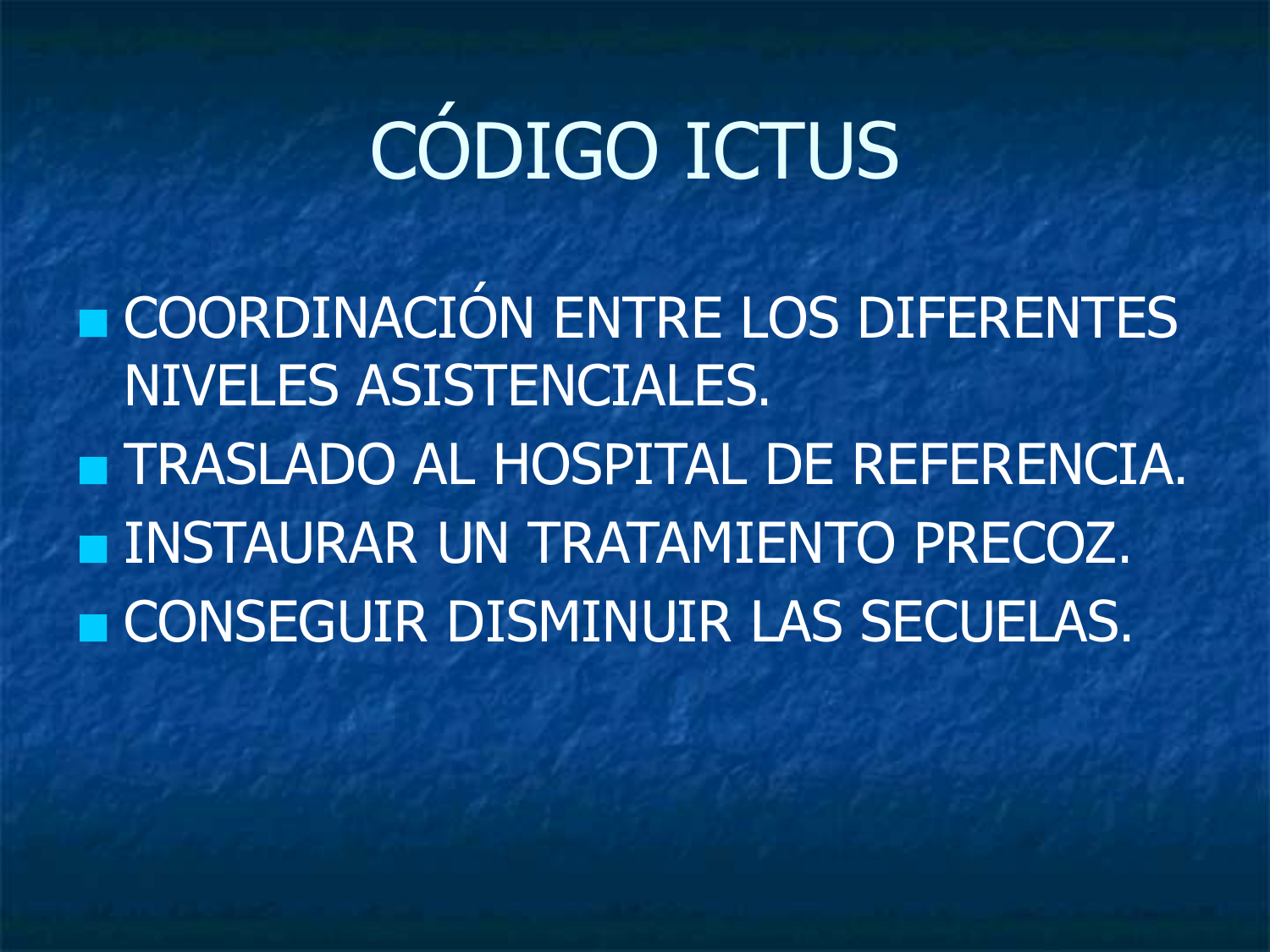

# CÓDIGO ICTUS
COORDINACIÓN ENTRE LOS DIFERENTES NIVELES ASISTENCIALES.
TRASLADO AL HOSPITAL DE REFERENCIA.
INSTAURAR UN TRATAMIENTO PRECOZ.
CONSEGUIR DISMINUIR LAS SECUELAS.